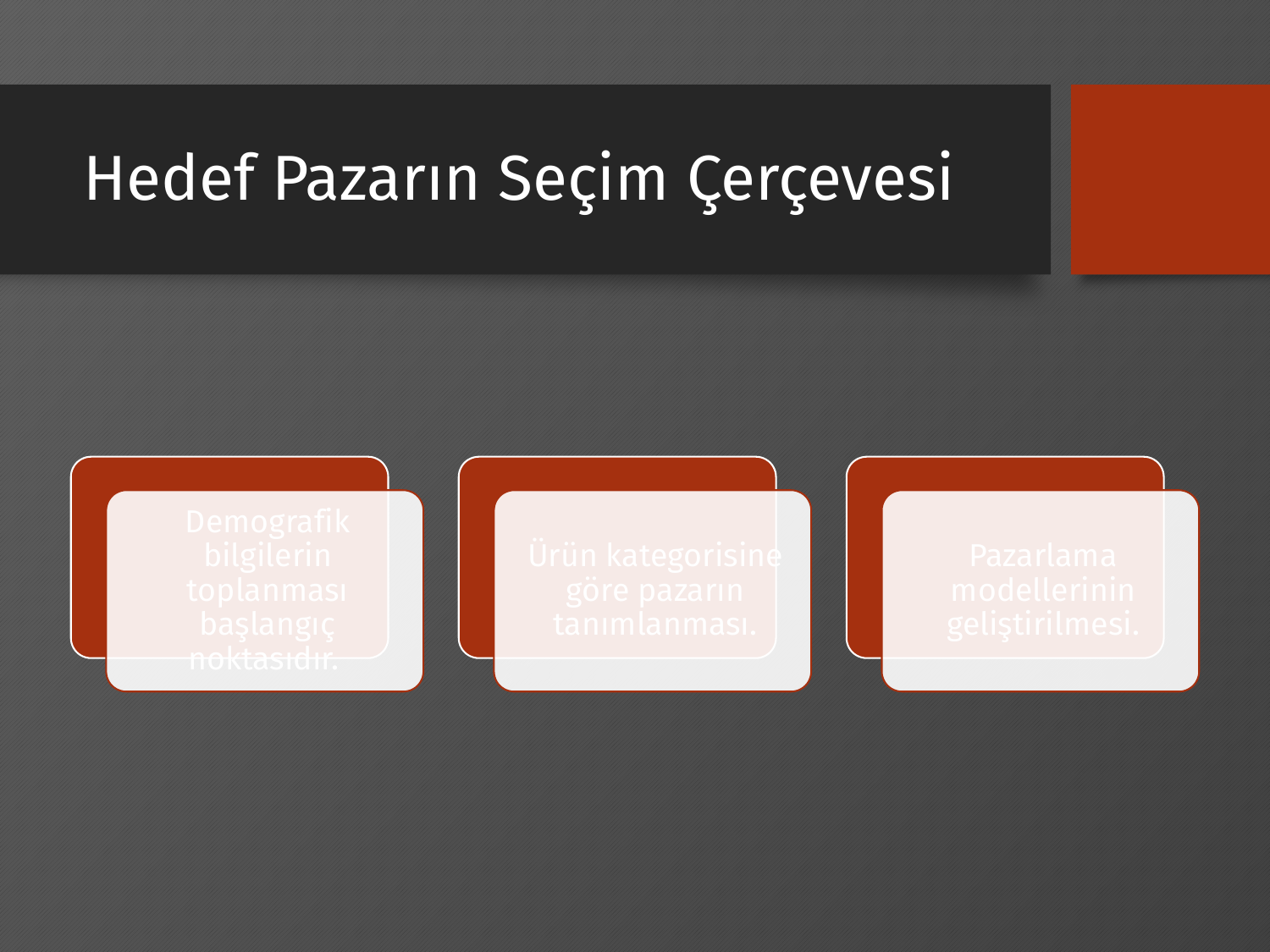

# Hedef Pazarın Seçim Çerçevesi
Demografik bilgilerin toplanması başlangıç noktasıdır.
Ürün kategorisine göre pazarın tanımlanması.
Pazarlama modellerinin geliştirilmesi.